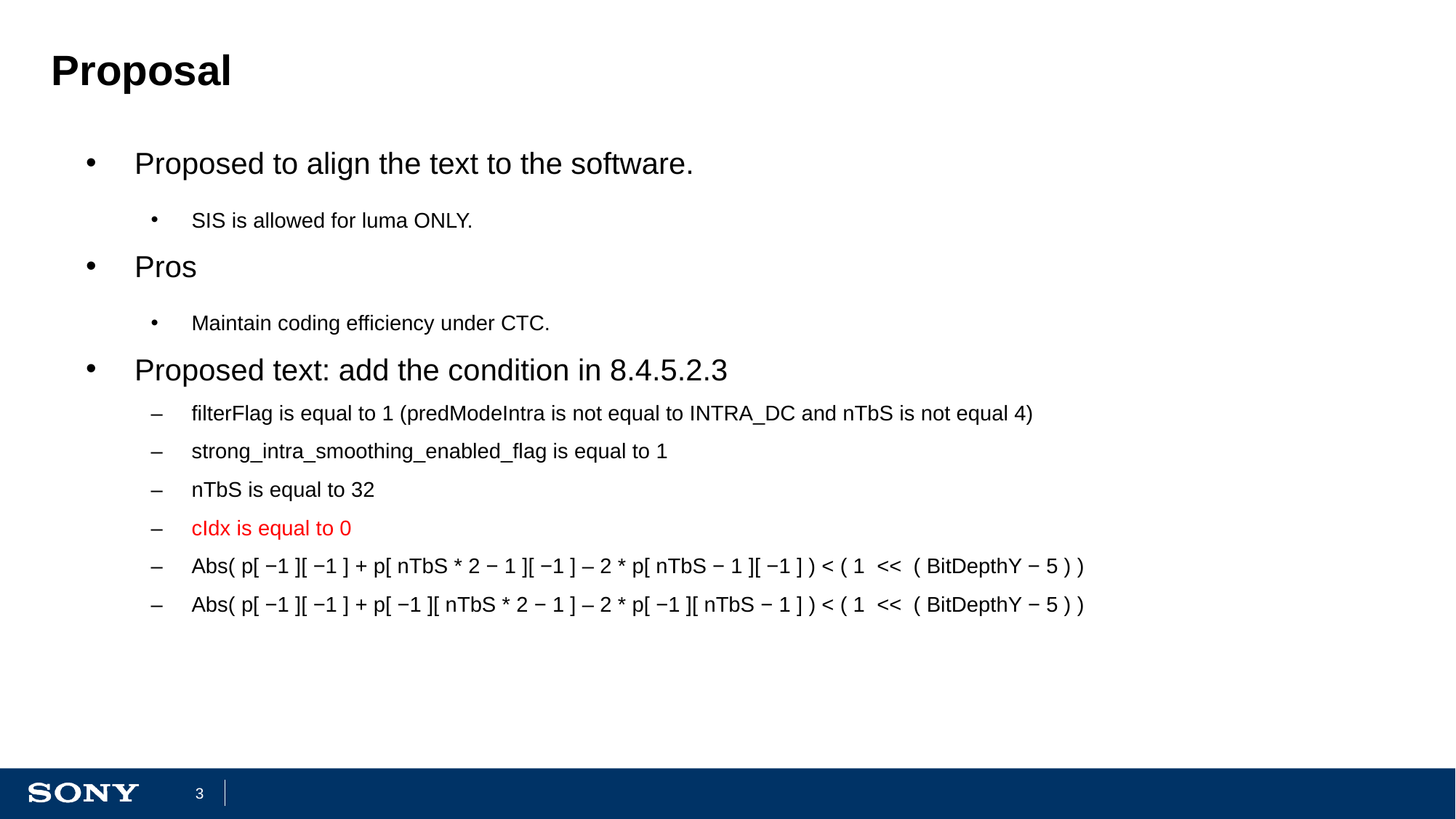

# Proposal
Proposed to align the text to the software.
SIS is allowed for luma ONLY.
Pros
Maintain coding efficiency under CTC.
Proposed text: add the condition in 8.4.5.2.3
–	filterFlag is equal to 1 (predModeIntra is not equal to INTRA_DC and nTbS is not equal 4)
–	strong_intra_smoothing_enabled_flag is equal to 1
–	nTbS is equal to 32
–	cIdx is equal to 0
–	Abs( p[ −1 ][ −1 ] + p[ nTbS * 2 − 1 ][ −1 ] – 2 * p[ nTbS − 1 ][ −1 ] ) < ( 1  <<  ( BitDepthY − 5 ) )
–	Abs( p[ −1 ][ −1 ] + p[ −1 ][ nTbS * 2 − 1 ] – 2 * p[ −1 ][ nTbS − 1 ] ) < ( 1  <<  ( BitDepthY − 5 ) )